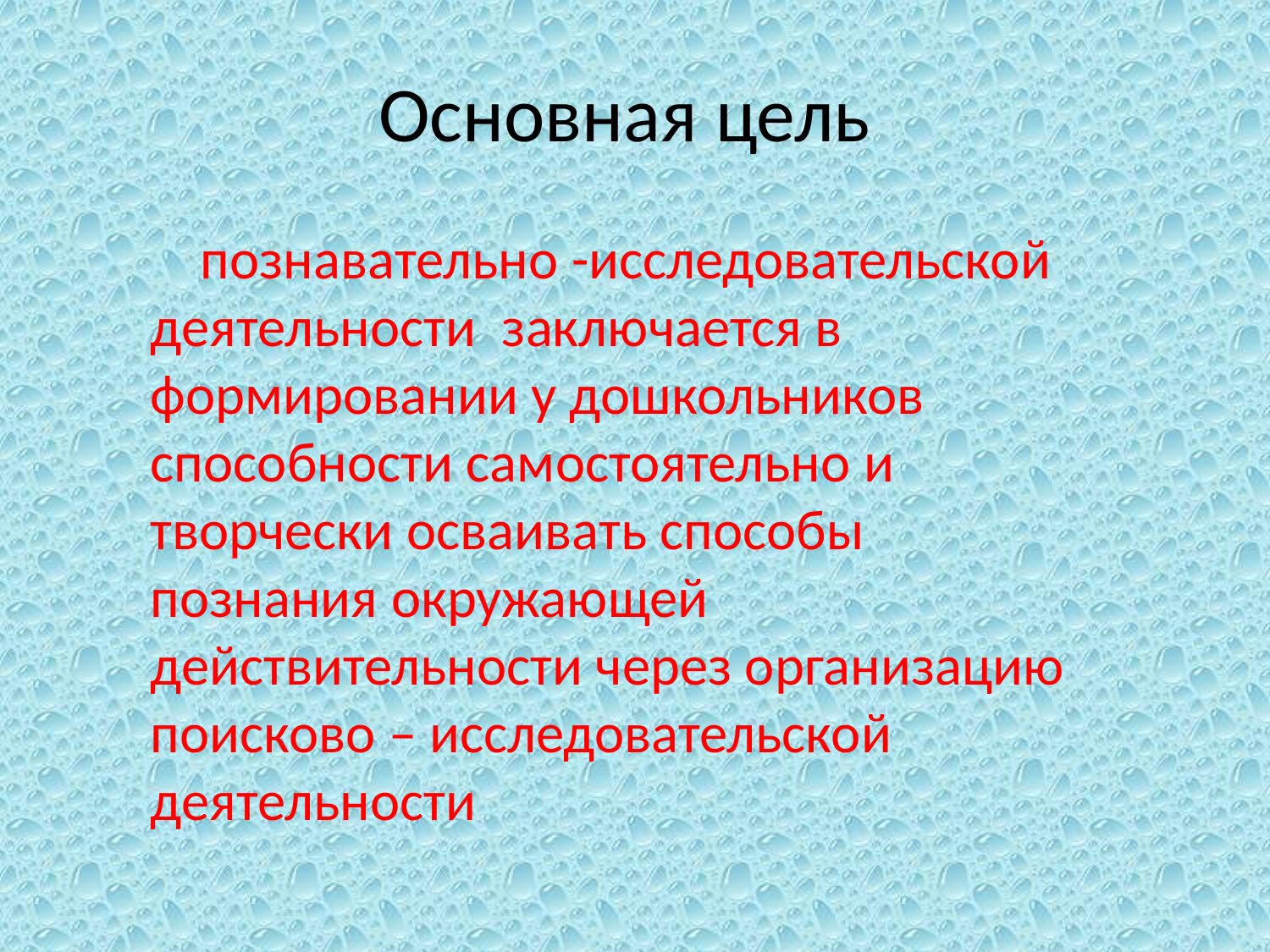

# Основная цель
познавательно -исследовательской деятельности  заключается в формировании у дошкольников способности самостоятельно и творчески осваивать способы познания окружающей действительности через организацию поисково – исследовательской деятельности